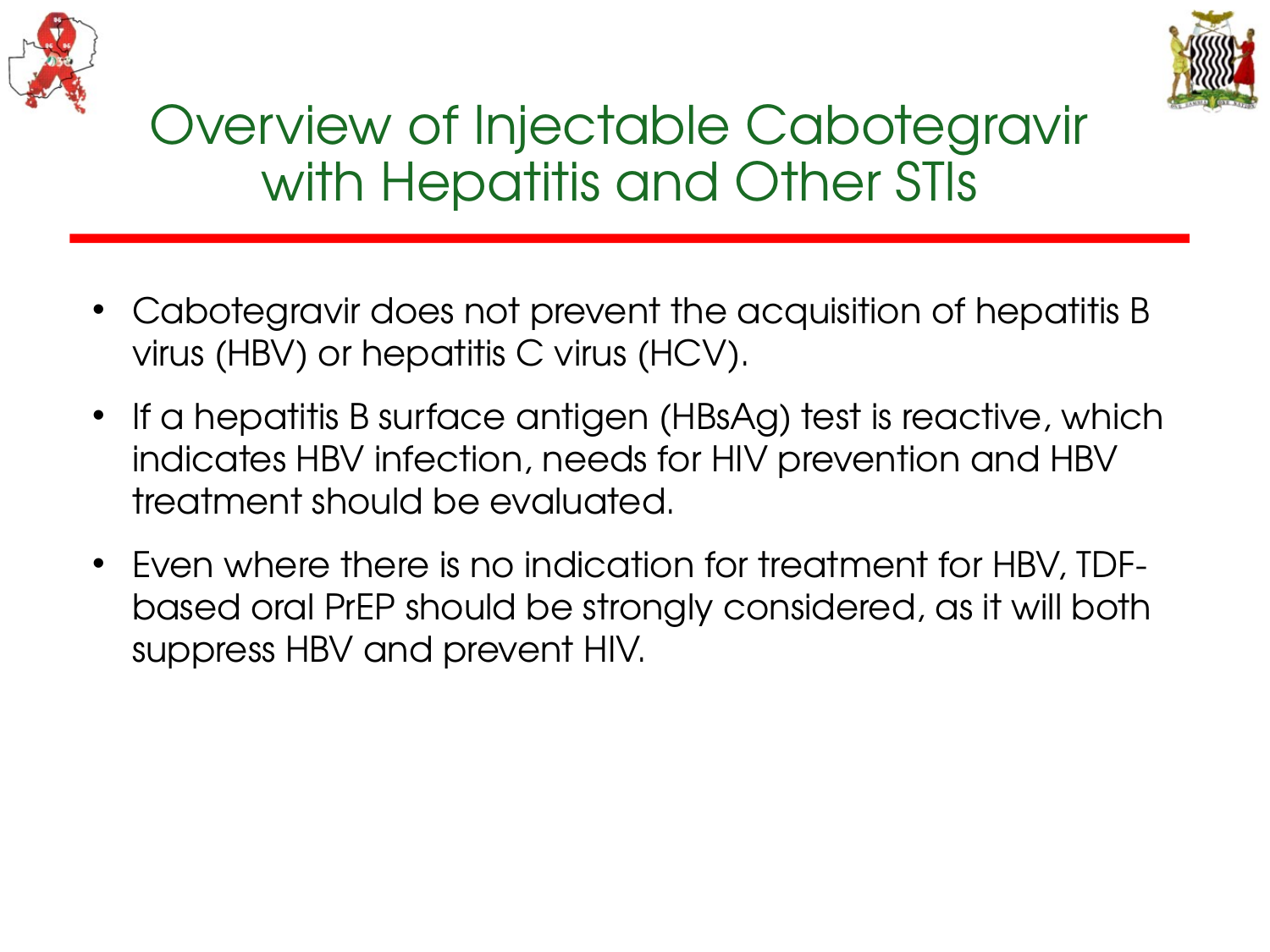

# Overview of Injectable Cabotegravir with Hepatitis and Other STIs
Cabotegravir does not prevent the acquisition of hepatitis B virus (HBV) or hepatitis C virus (HCV).
If a hepatitis B surface antigen (HBsAg) test is reactive, which indicates HBV infection, needs for HIV prevention and HBV treatment should be evaluated.
Even where there is no indication for treatment for HBV, TDF-based oral PrEP should be strongly considered, as it will both suppress HBV and prevent HIV.